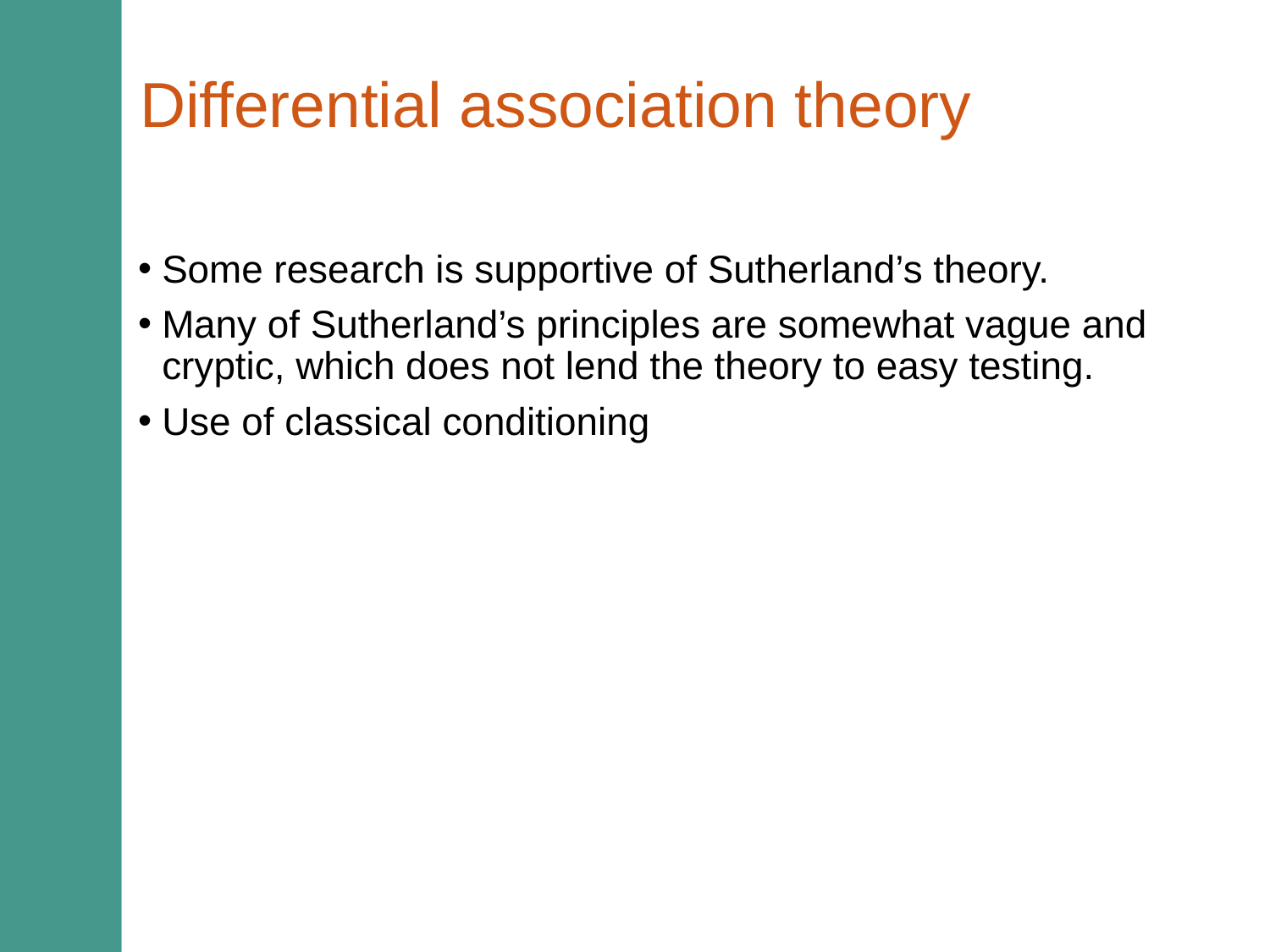

# Differential association theory
Some research is supportive of Sutherland’s theory.
Many of Sutherland’s principles are somewhat vague and cryptic, which does not lend the theory to easy testing.
Use of classical conditioning